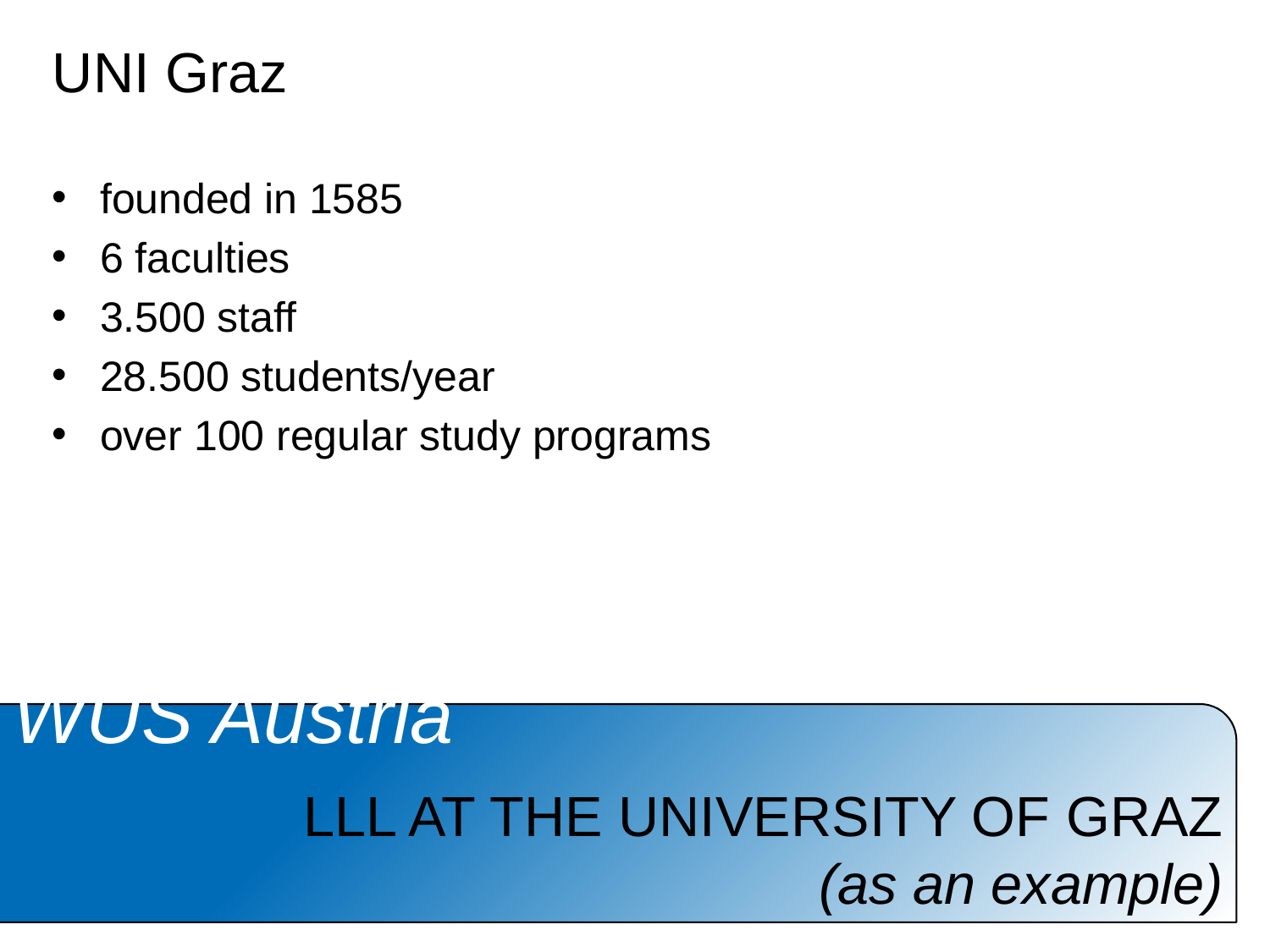

UNI Graz

founded in 1585
6 faculties
3.500 staff
28.500 students/year
over 100 regular study programs

# LLL AT THE UNIVERSITY OF GRAZ  (as an example)